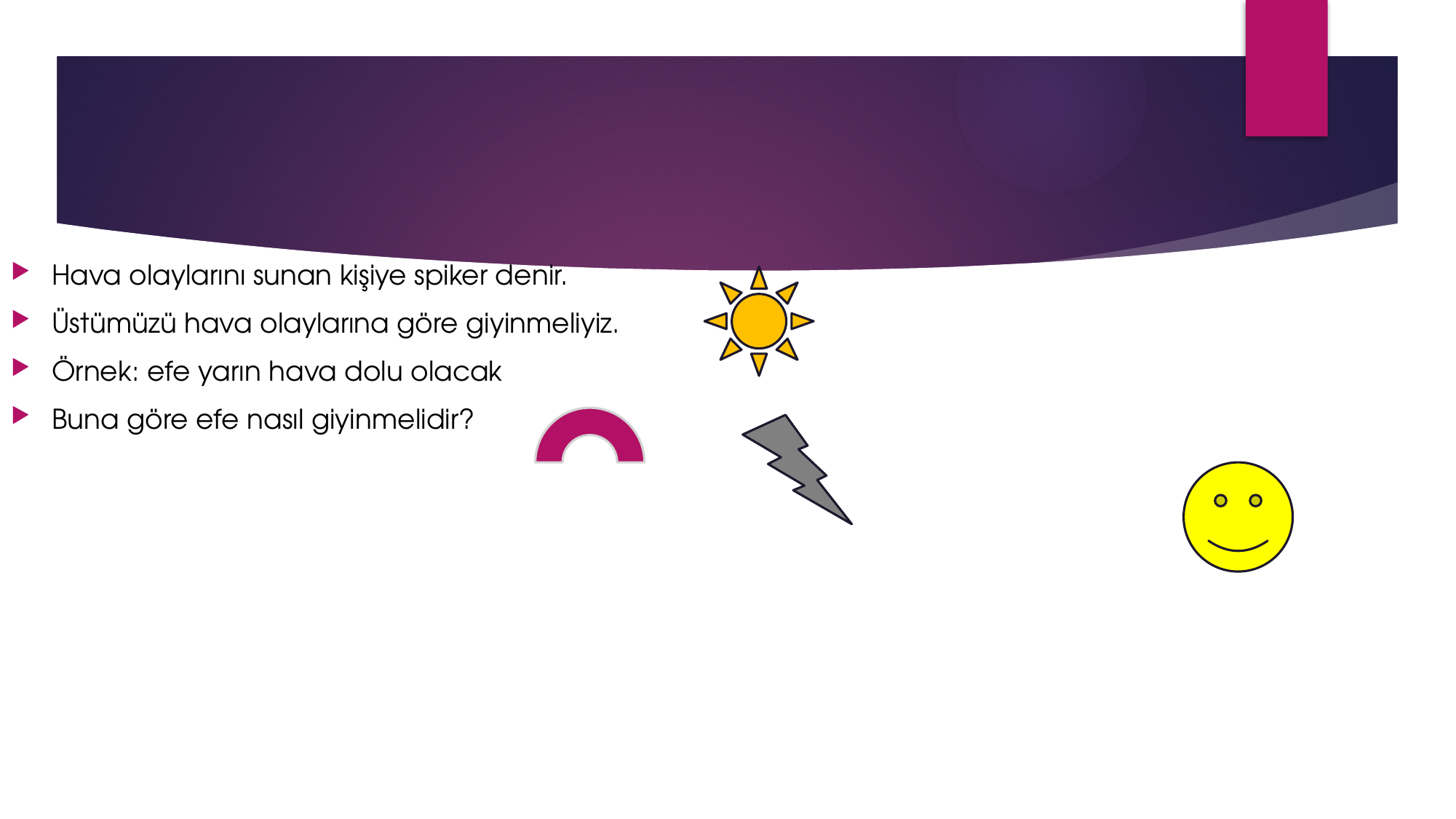

#
Hava olaylarını sunan kişiye spiker denir.
Üstümüzü hava olaylarına göre giyinmeliyiz.
Örnek: efe yarın hava dolu olacak
Buna göre efe nasıl giyinmelidir?